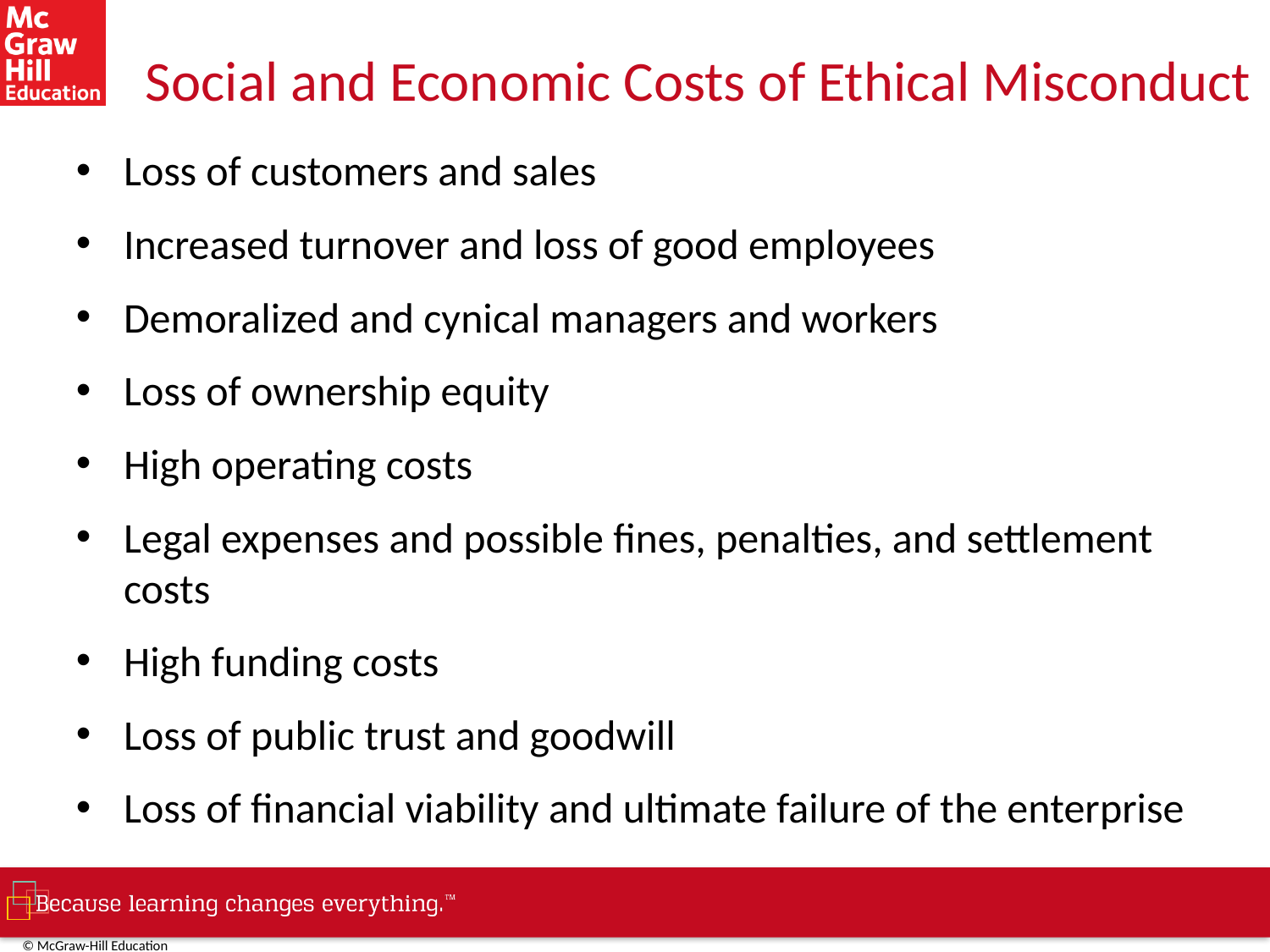

# Social and Economic Costs of Ethical Misconduct
Loss of customers and sales
Increased turnover and loss of good employees
Demoralized and cynical managers and workers
Loss of ownership equity
High operating costs
Legal expenses and possible fines, penalties, and settlement costs
High funding costs
Loss of public trust and goodwill
Loss of financial viability and ultimate failure of the enterprise